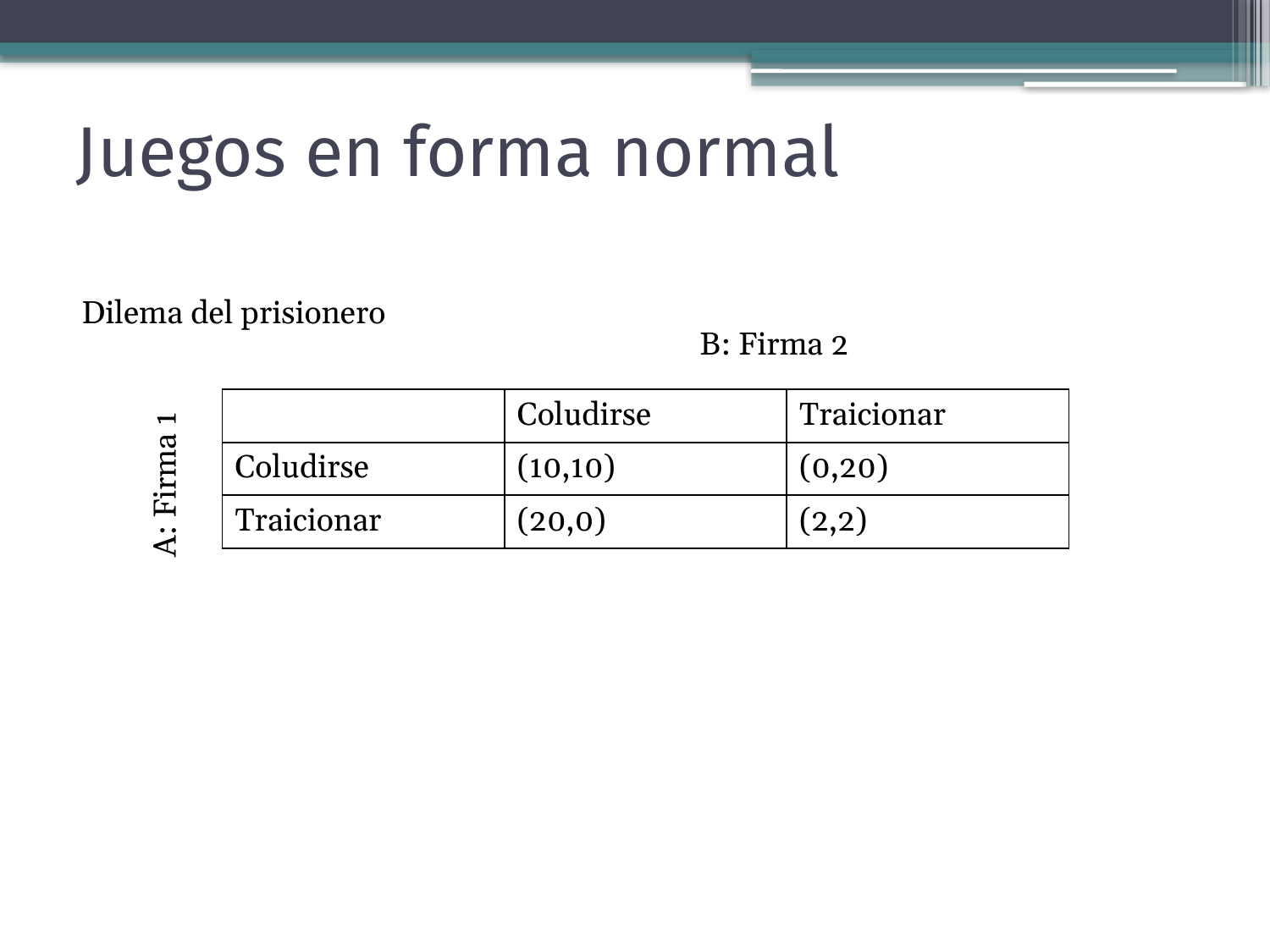

# Juegos en forma normal
Dilema del prisionero
B: Firma 2
|  | Coludirse | Traicionar |
| --- | --- | --- |
| Coludirse | (10,10) | (0,20) |
| Traicionar | (20,0) | (2,2) |
A: Firma 1